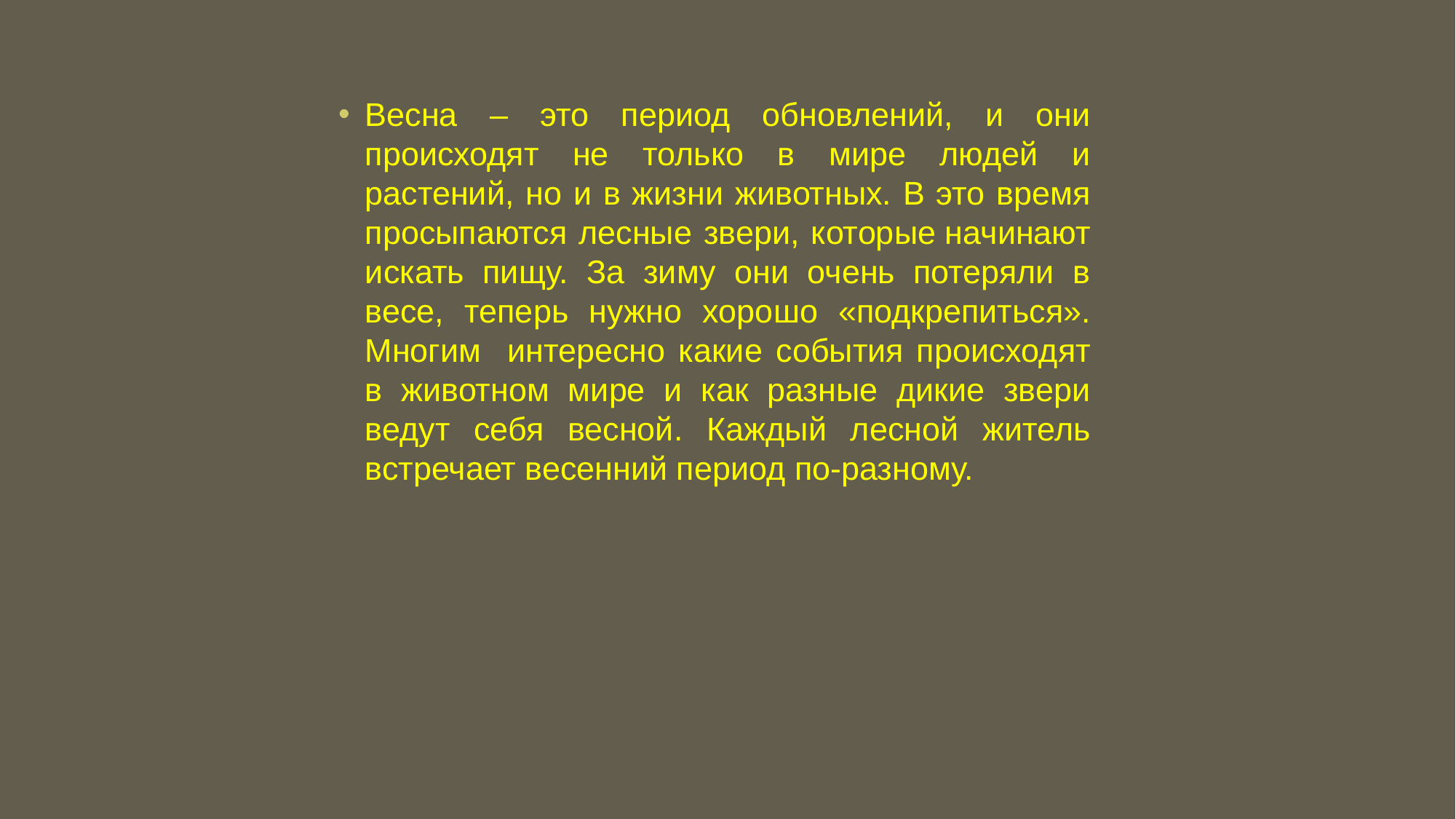

Весна – это период обновлений, и они происходят не только в мире людей и растений, но и в жизни животных. В это время просыпаются лесные звери, которые начинают искать пищу. За зиму они очень потеряли в весе, теперь нужно хорошо «подкрепиться». Многим  интересно какие события происходят в животном мире и как разные дикие звери ведут себя весной. Каждый лесной житель встречает весенний период по-разному.